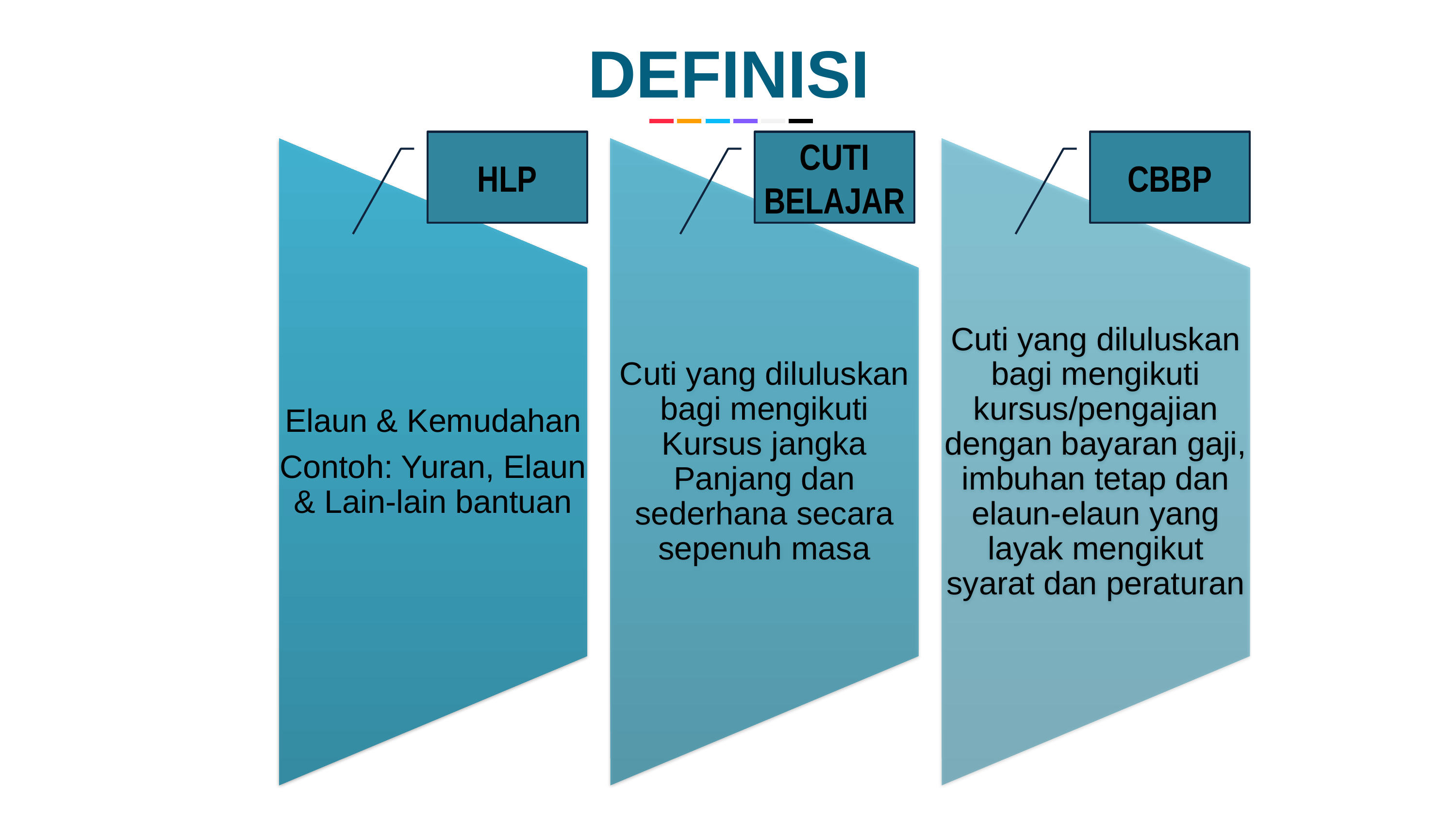

# DEFINISI

HLP
CUTI BELAJAR
CBBP
Elaun & Kemudahan
Contoh: Yuran, Elaun & Lain-lain bantuan
Cuti yang diluluskan bagi mengikuti Kursus jangka Panjang dan sederhana secara sepenuh masa
Cuti yang diluluskan bagi mengikuti kursus/pengajian dengan bayaran gaji, imbuhan tetap dan elaun-elaun yang layak mengikut syarat dan peraturan